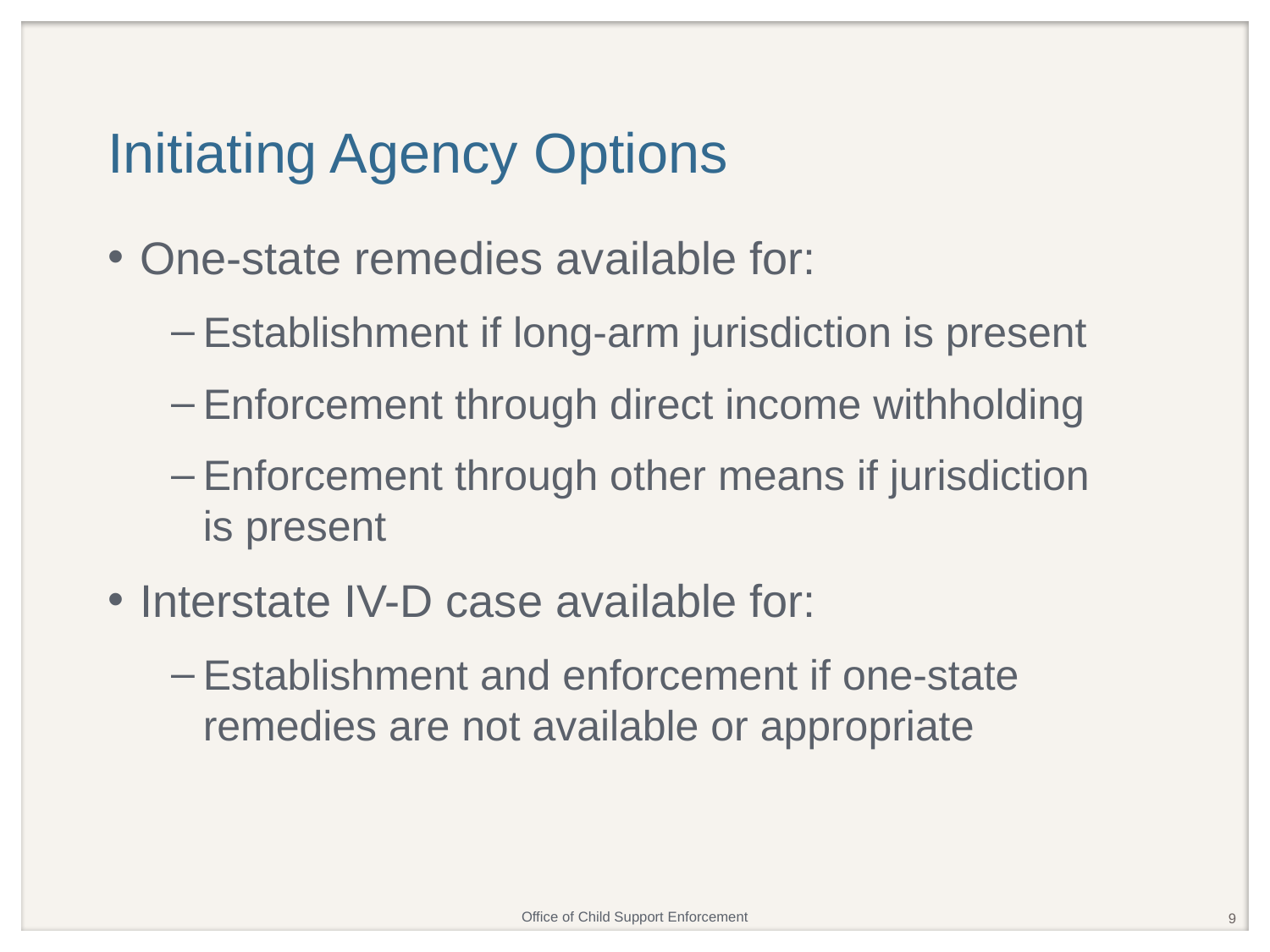

# Initiating Agency Options
One-state remedies available for:
Establishment if long-arm jurisdiction is present
Enforcement through direct income withholding
Enforcement through other means if jurisdiction is present
Interstate IV-D case available for:
Establishment and enforcement if one-state remedies are not available or appropriate
9